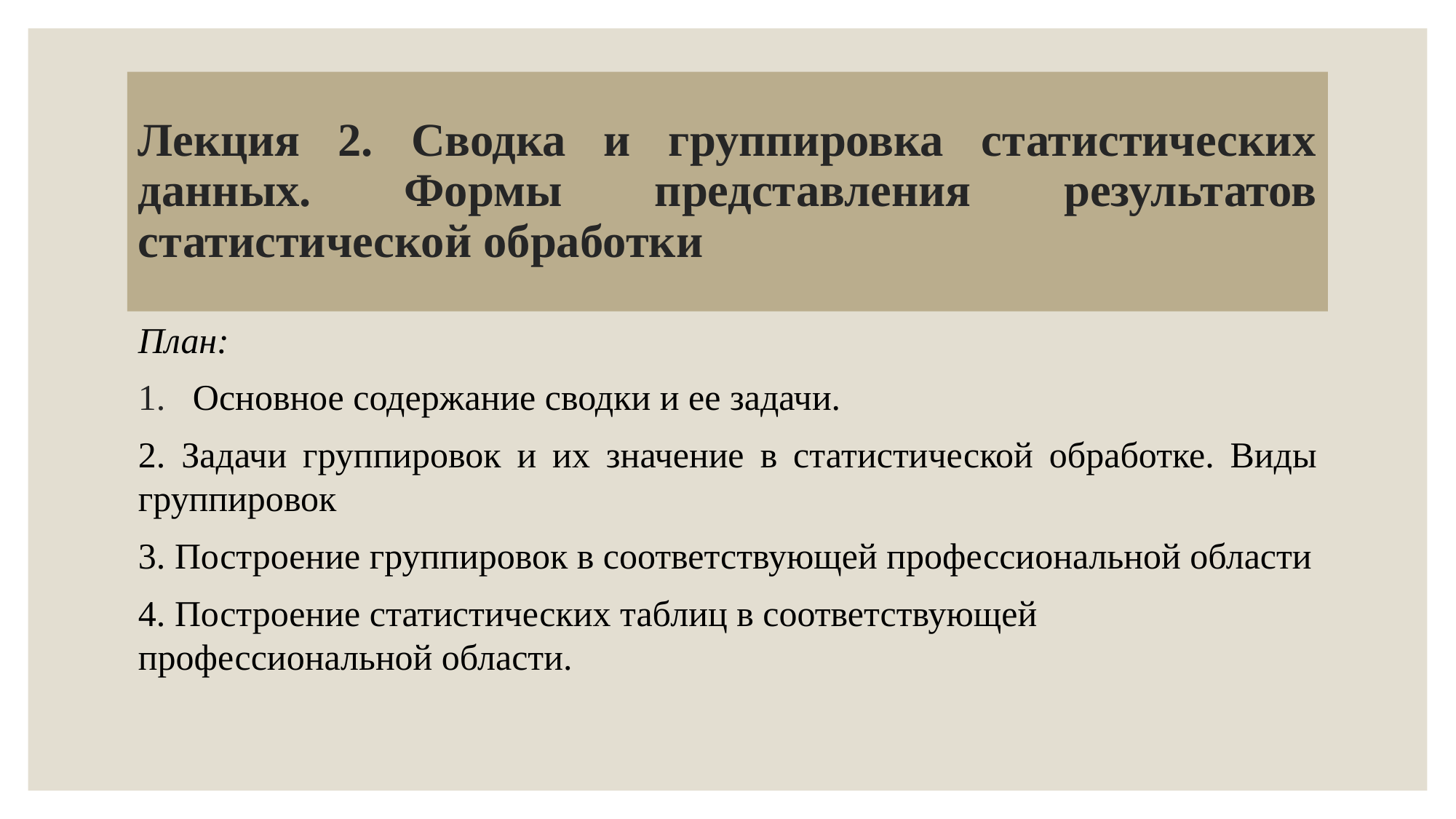

# Лекция 2. Сводка и группировка статистических данных. Формы представления результатов статистической обработки
План:
Основное содер­жание сводки и ее задачи.
2. Задачи группировок и их значение в ста­тистической обработке. Виды группировок
3. Построение группировок в соответствующей профессиональной области
4. Построение статистических таб­лиц в соответствующей профессиональной области.